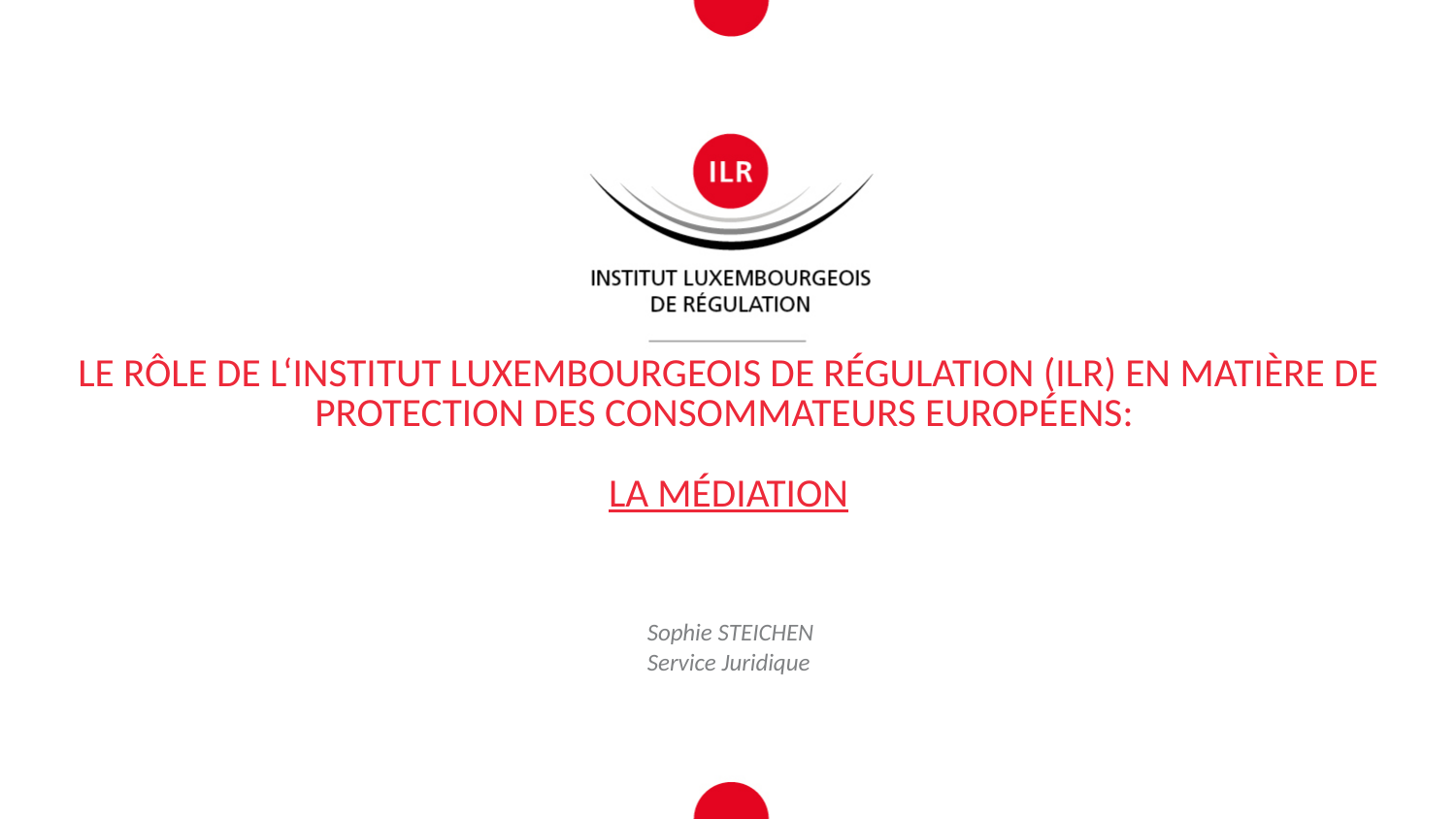

# Le rôle de l‘Institut Luxembourgeois de Régulation (ILR) en matière de protection des consommateurs européens: La médiation

Sophie STEICHEN
Service Juridique